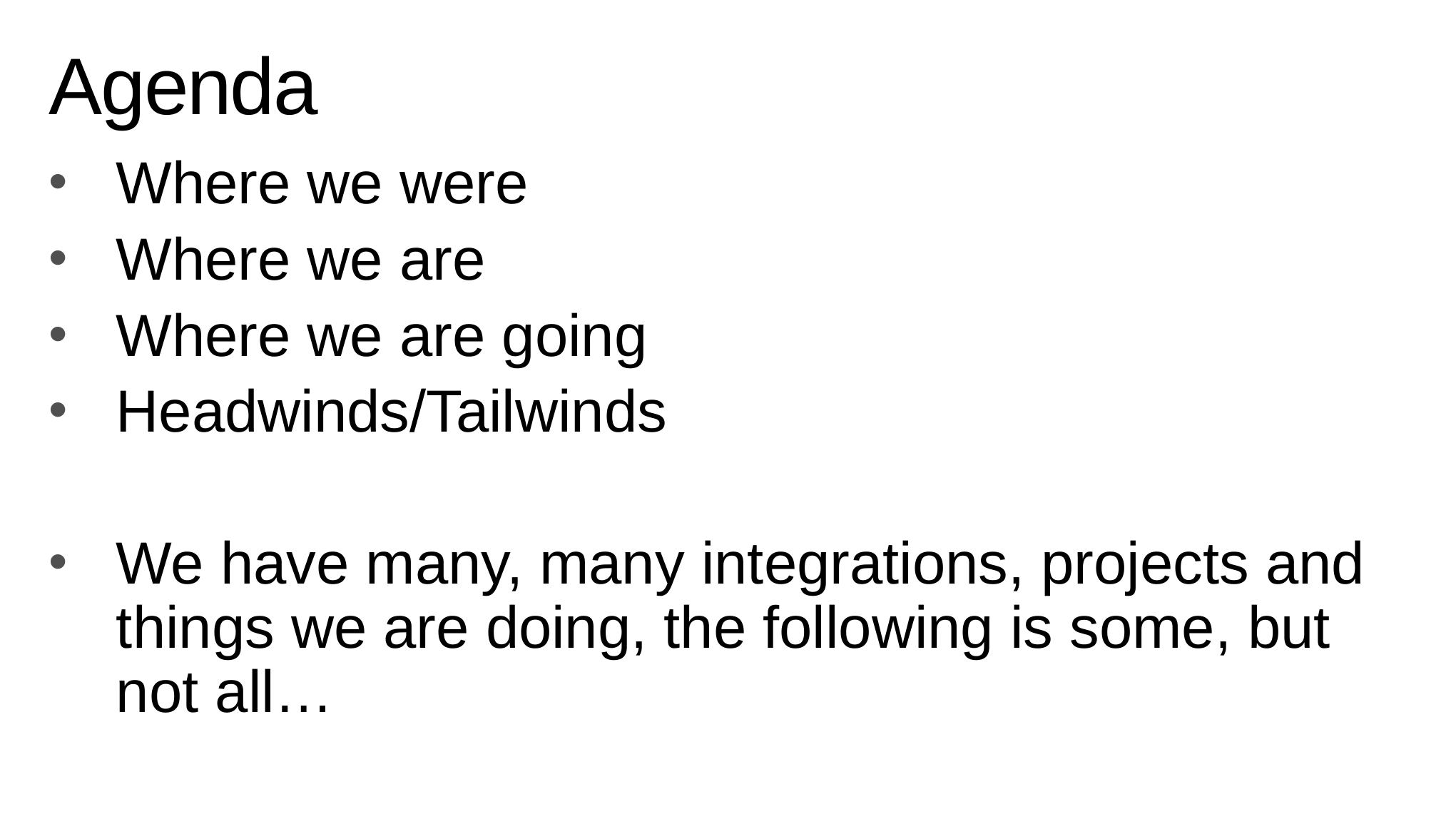

# Agenda
Where we were
Where we are
Where we are going
Headwinds/Tailwinds

We have many, many integrations, projects and things we are doing, the following is some, but not all…